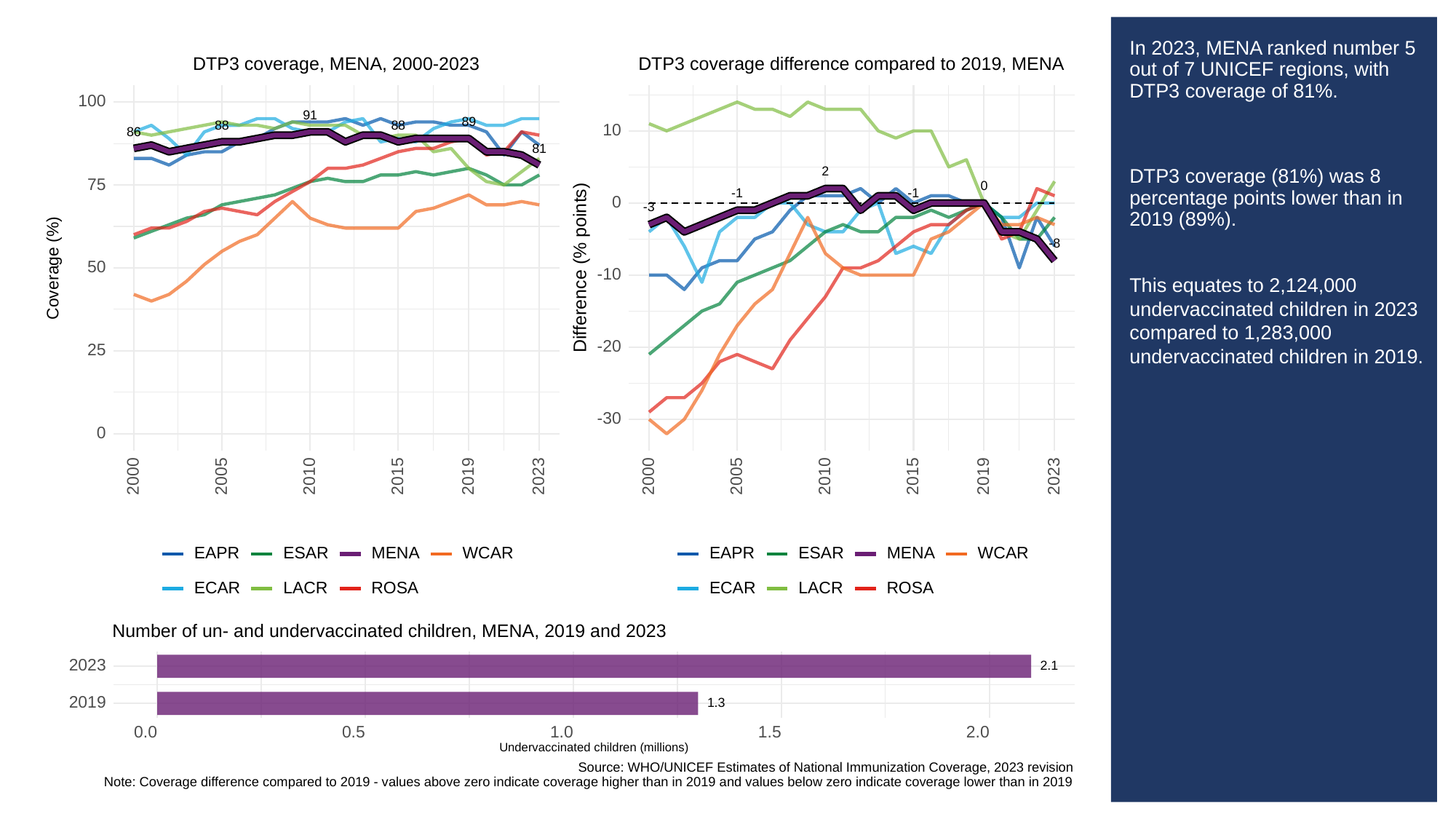

# In 2023, MENA ranked number 5 out of 7 UNICEF regions, with DTP3 coverage of 81%.

DTP3 coverage (81%) was 8 percentage points lower than in 2019 (89%).

This equates to 2,124,000 undervaccinated children in 2023 compared to 1,283,000 undervaccinated children in 2019.

DTP3 coverage difference compared to 2019, MENA
DTP3 coverage, MENA, 2000-2023

100

91
89

88
88

10
86

81

2

75
0

-1
-1

0

-3

-8
Difference (% points)
Coverage (%)
50

-10

-20
25

-30

0

2023
2023
2000
2005
2010
2015
2019
2000
2005
2010
2015
2019
ESAR
WCAR
ESAR
WCAR
EAPR
MENA
EAPR
MENA

ROSA
ROSA
ECAR
LACR
ECAR
LACR

Number of un- and undervaccinated children, MENA, 2019 and 2023

2023
2.1

2019
1.3

0.0
0.5
1.0
1.5
2.0
Undervaccinated children (millions)
Source: WHO/UNICEF Estimates of National Immunization Coverage, 2023 revision
Note: Coverage difference compared to 2019 - values above zero indicate coverage higher than in 2019 and values below zero indicate coverage lower than in 2019